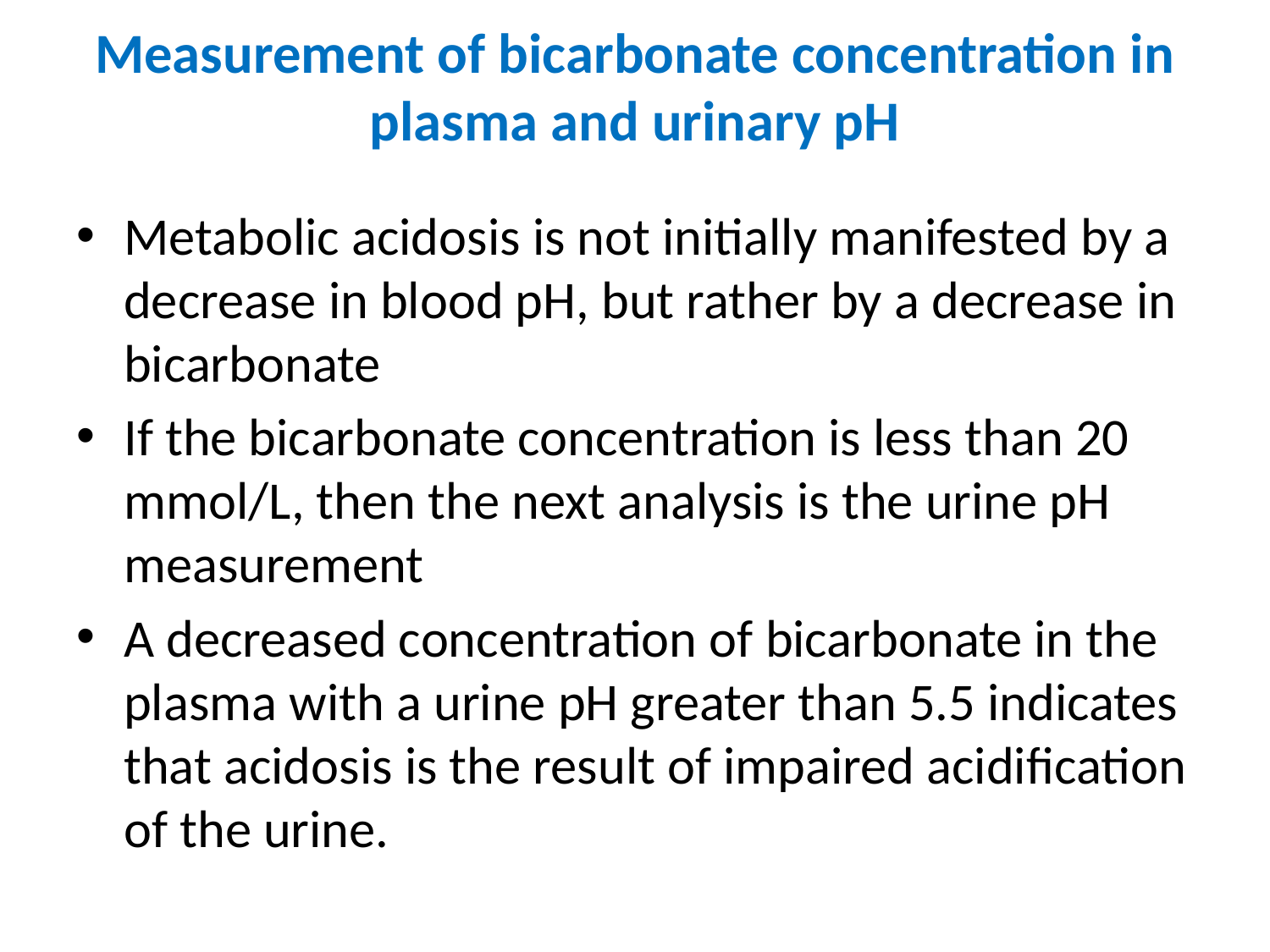

# Measurement of bicarbonate concentration in plasma and urinary pH
Metabolic acidosis is not initially manifested by a decrease in blood pH, but rather by a decrease in bicarbonate
If the bicarbonate concentration is less than 20 mmol/L, then the next analysis is the urine pH measurement
A decreased concentration of bicarbonate in the plasma with a urine pH greater than 5.5 indicates that acidosis is the result of impaired acidification of the urine.